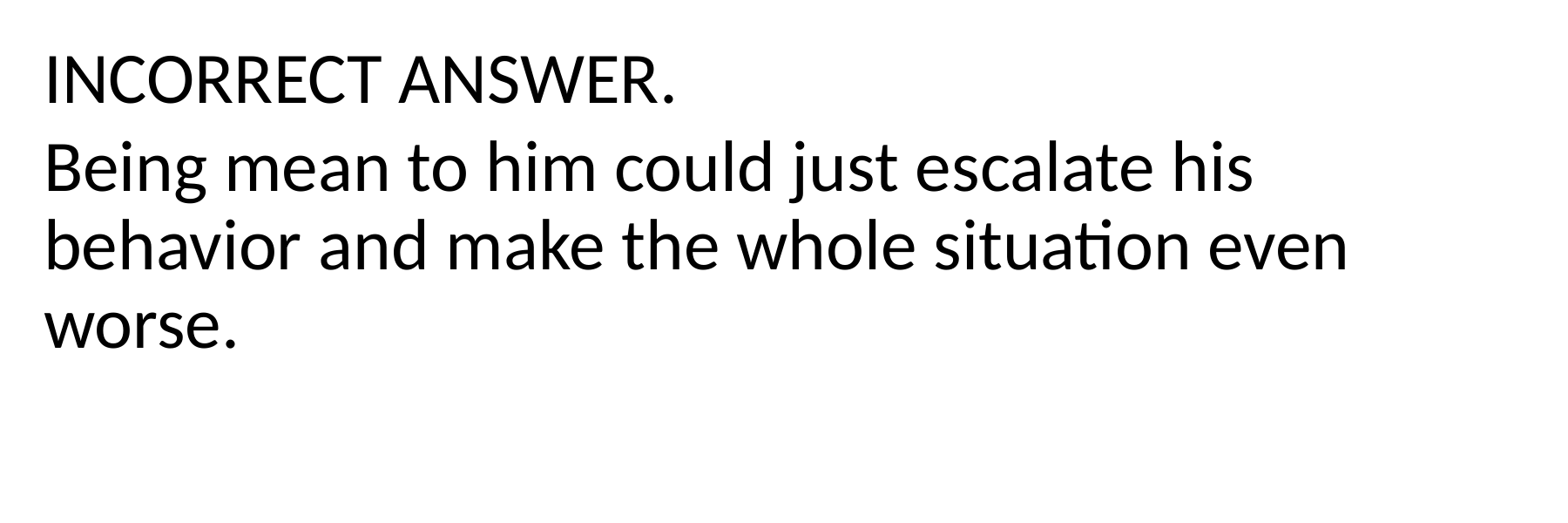

INCORRECT ANSWER.
Being mean to him could just escalate his behavior and make the whole situation even worse.